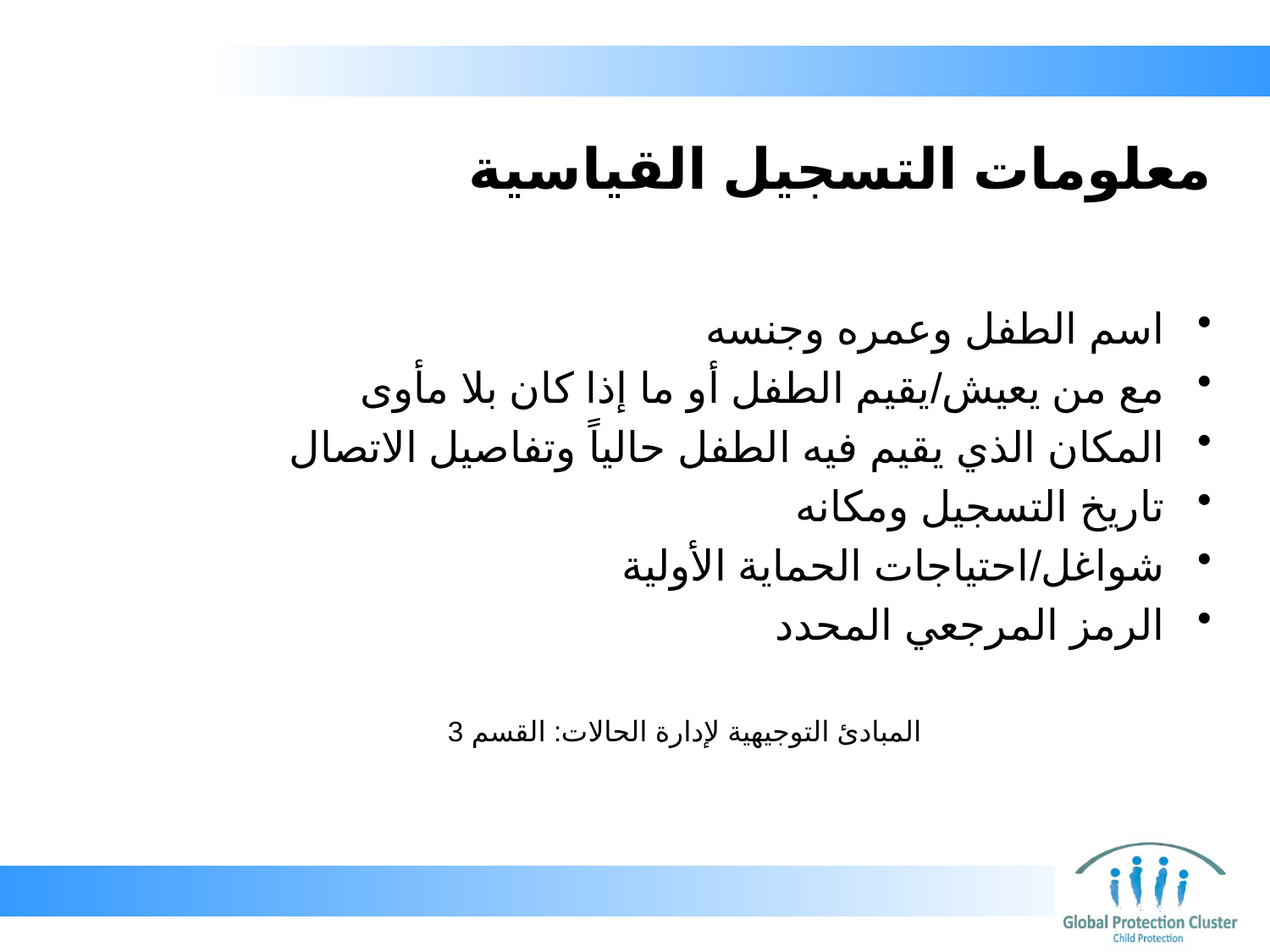

# معلومات التسجيل القياسية

اسم الطفل وعمره وجنسه
مع من يعيش/يقيم الطفل أو ما إذا كان بلا مأوى
المكان الذي يقيم فيه الطفل حالياً وتفاصيل الاتصال
تاريخ التسجيل ومكانه
شواغل/احتياجات الحماية الأولية
الرمز المرجعي المحدد

المبادئ التوجيهية لإدارة الحالات: القسم 3